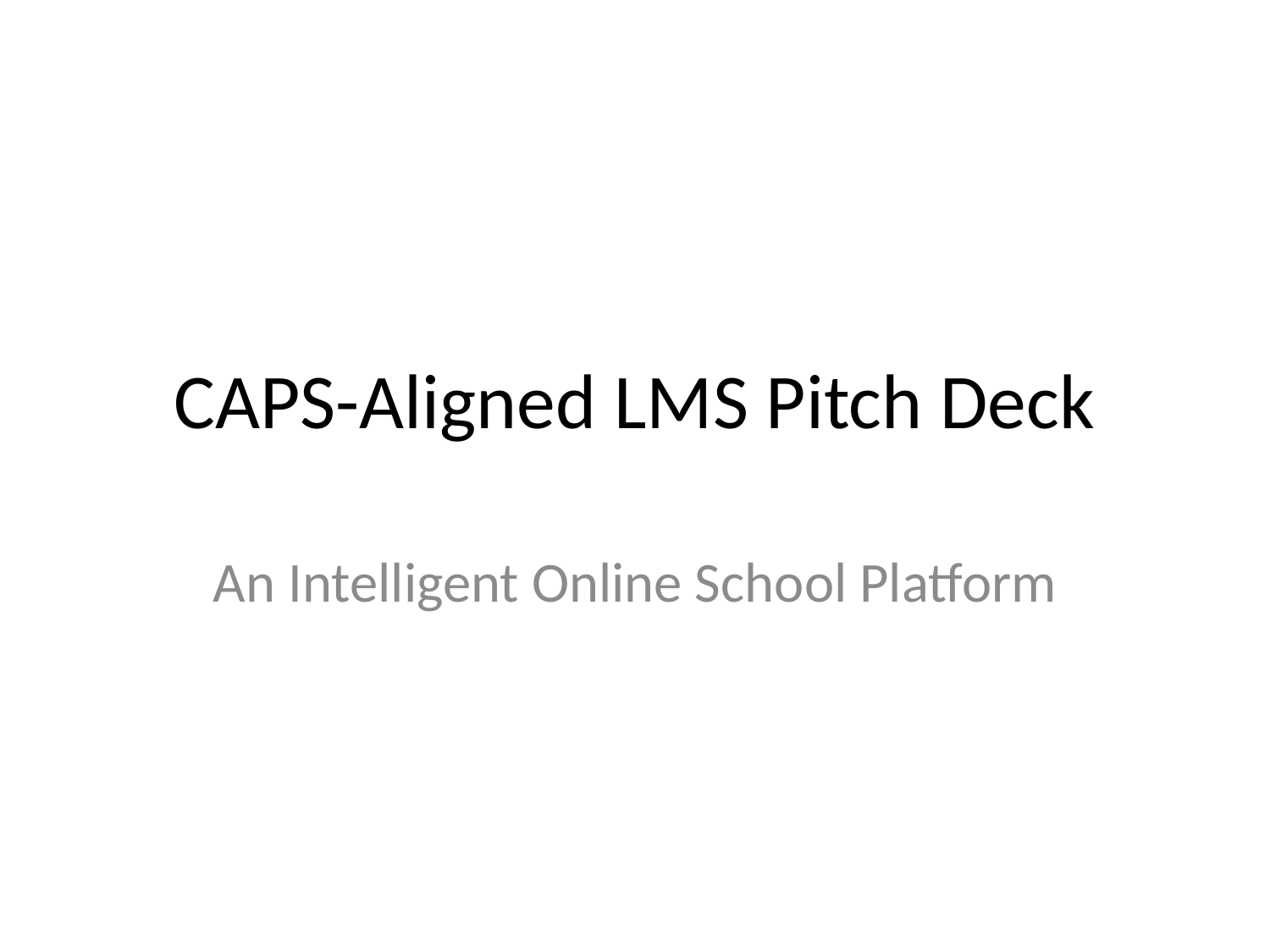

# CAPS-Aligned LMS Pitch Deck
An Intelligent Online School Platform